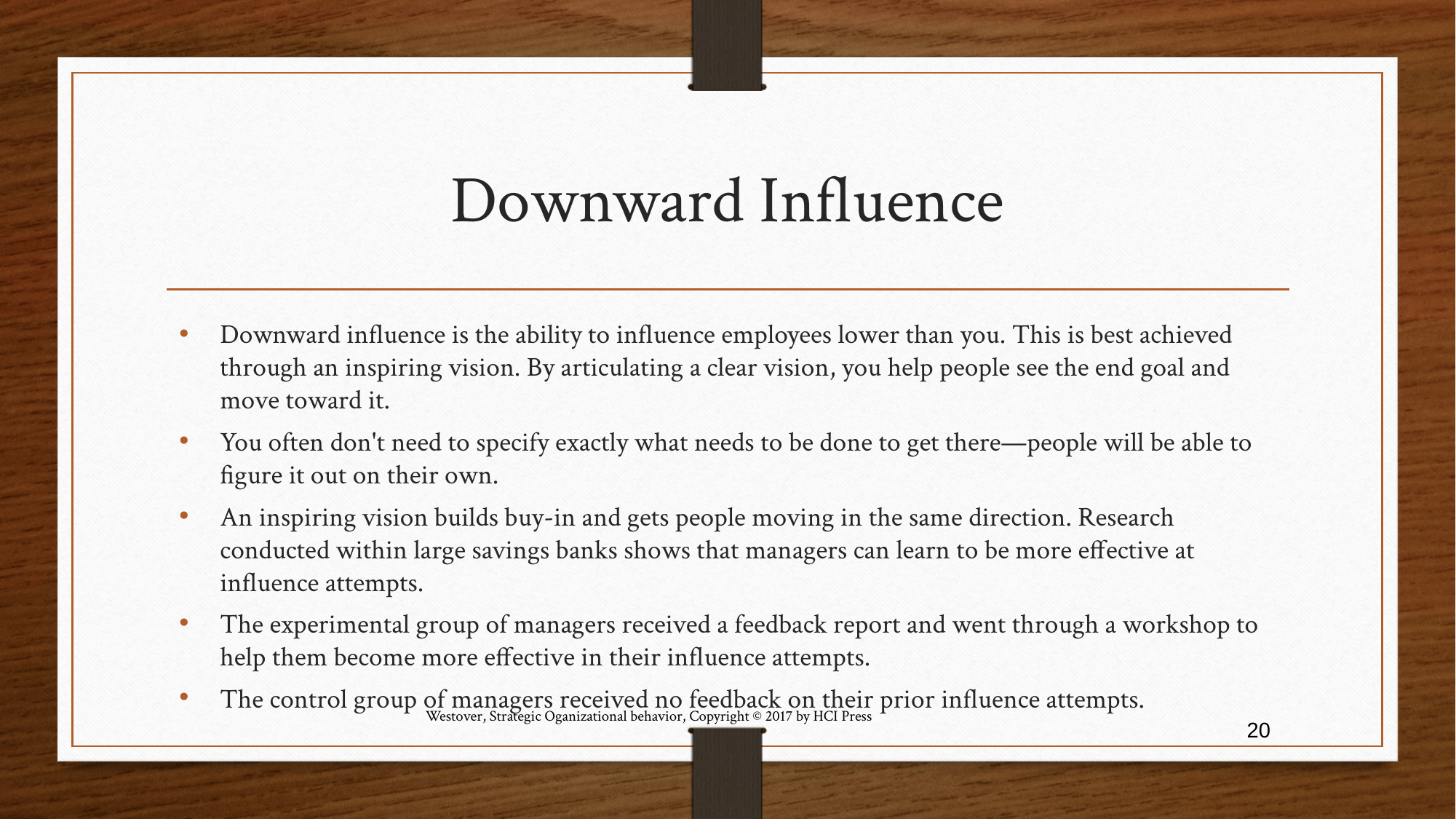

# Downward Influence
Downward influence is the ability to influence employees lower than you. This is best achieved through an inspiring vision. By articulating a clear vision, you help people see the end goal and move toward it.
You often don't need to specify exactly what needs to be done to get there—people will be able to figure it out on their own.
An inspiring vision builds buy-in and gets people moving in the same direction. Research conducted within large savings banks shows that managers can learn to be more effective at influence attempts.
The experimental group of managers received a feedback report and went through a workshop to help them become more effective in their influence attempts.
The control group of managers received no feedback on their prior influence attempts.
Westover, Strategic Oganizational behavior, Copyright © 2017 by HCI Press
20